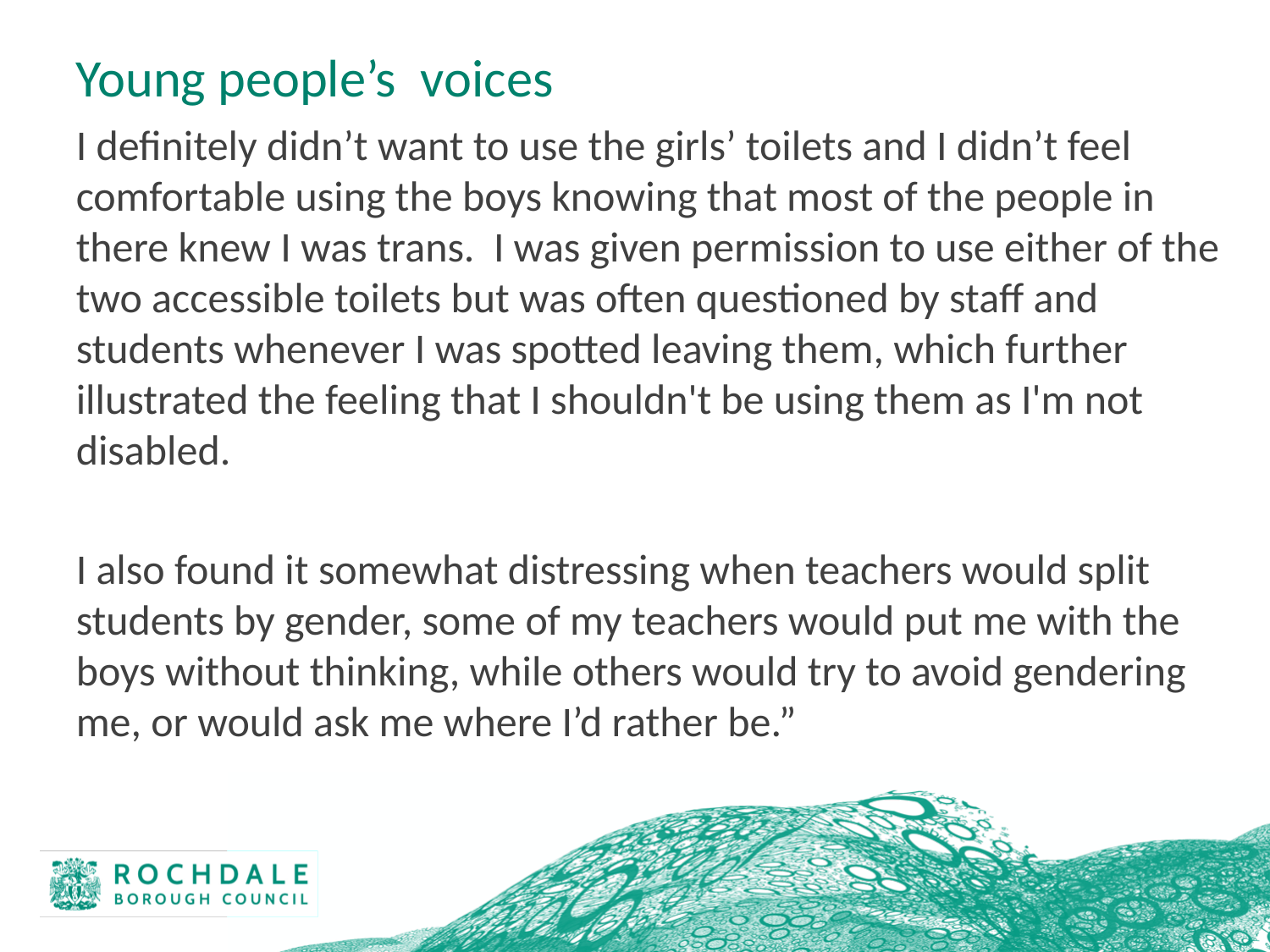

# Young people’s  voices
I definitely didn’t want to use the girls’ toilets and I didn’t feel comfortable using the boys knowing that most of the people in there knew I was trans.  I was given permission to use either of the two accessible toilets but was often questioned by staff and students whenever I was spotted leaving them, which further illustrated the feeling that I shouldn't be using them as I'm not disabled.

I also found it somewhat distressing when teachers would split students by gender, some of my teachers would put me with the boys without thinking, while others would try to avoid gendering me, or would ask me where I’d rather be.”